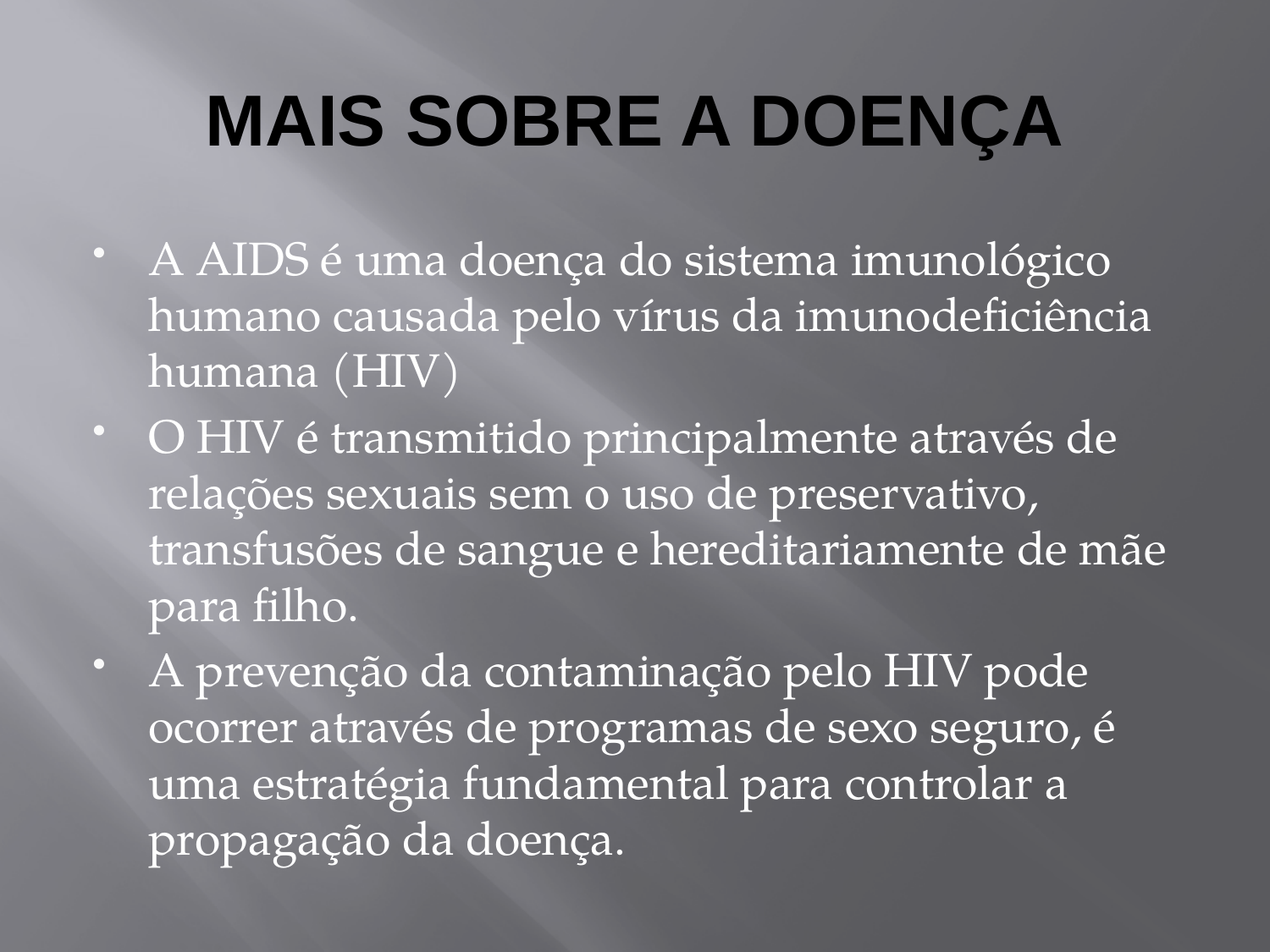

# MAIS SOBRE A DOENÇA
A AIDS é uma doença do sistema imunológico humano causada pelo vírus da imunodeficiência humana (HIV)
O HIV é transmitido principalmente através de relações sexuais sem o uso de preservativo, transfusões de sangue e hereditariamente de mãe para filho.
A prevenção da contaminação pelo HIV pode ocorrer através de programas de sexo seguro, é uma estratégia fundamental para controlar a propagação da doença.